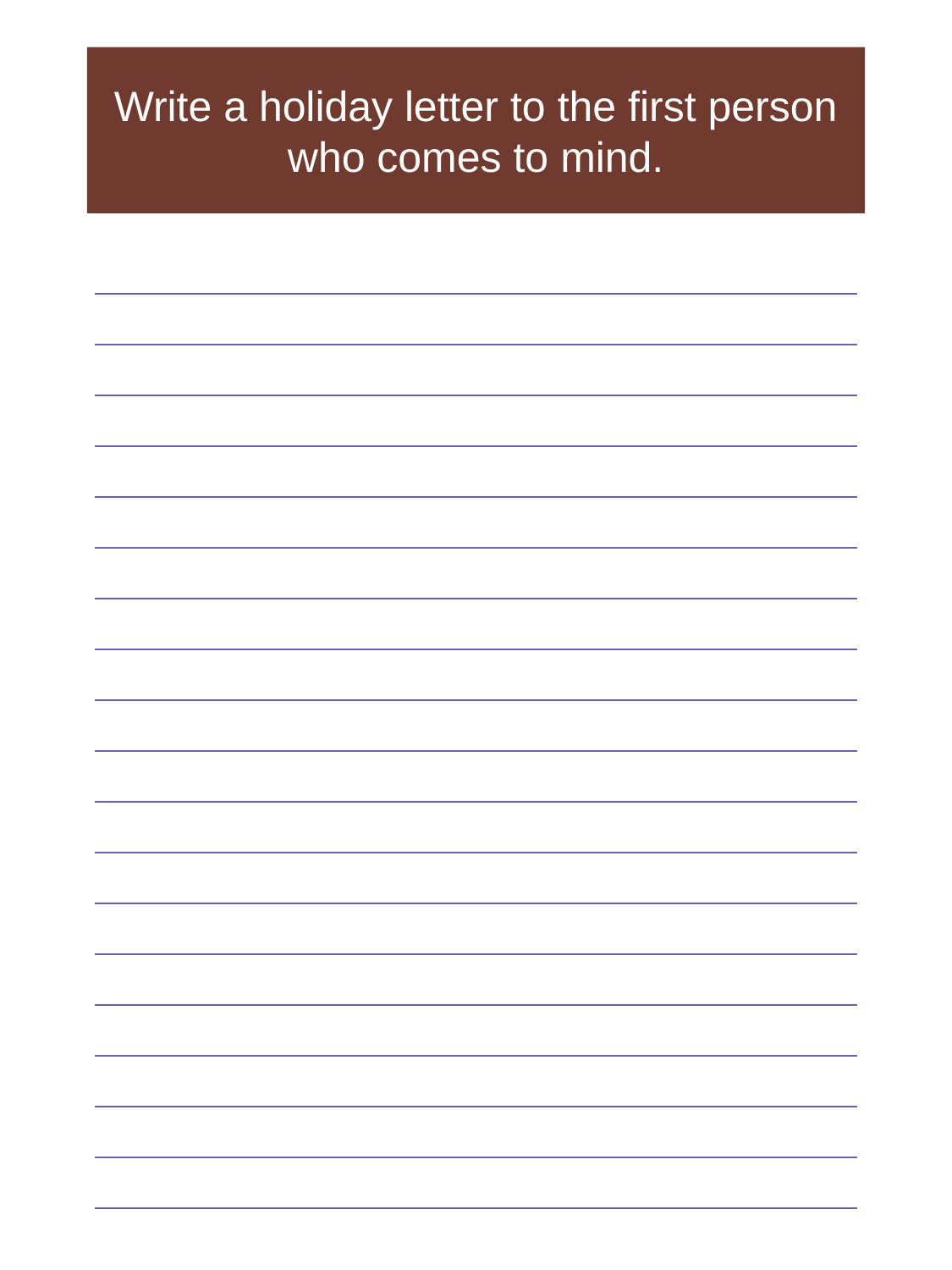

Write a holiday letter to the first person who comes to mind.
|  |
| --- |
|  |
|  |
|  |
|  |
|  |
|  |
|  |
|  |
|  |
|  |
|  |
|  |
|  |
|  |
|  |
|  |
|  |